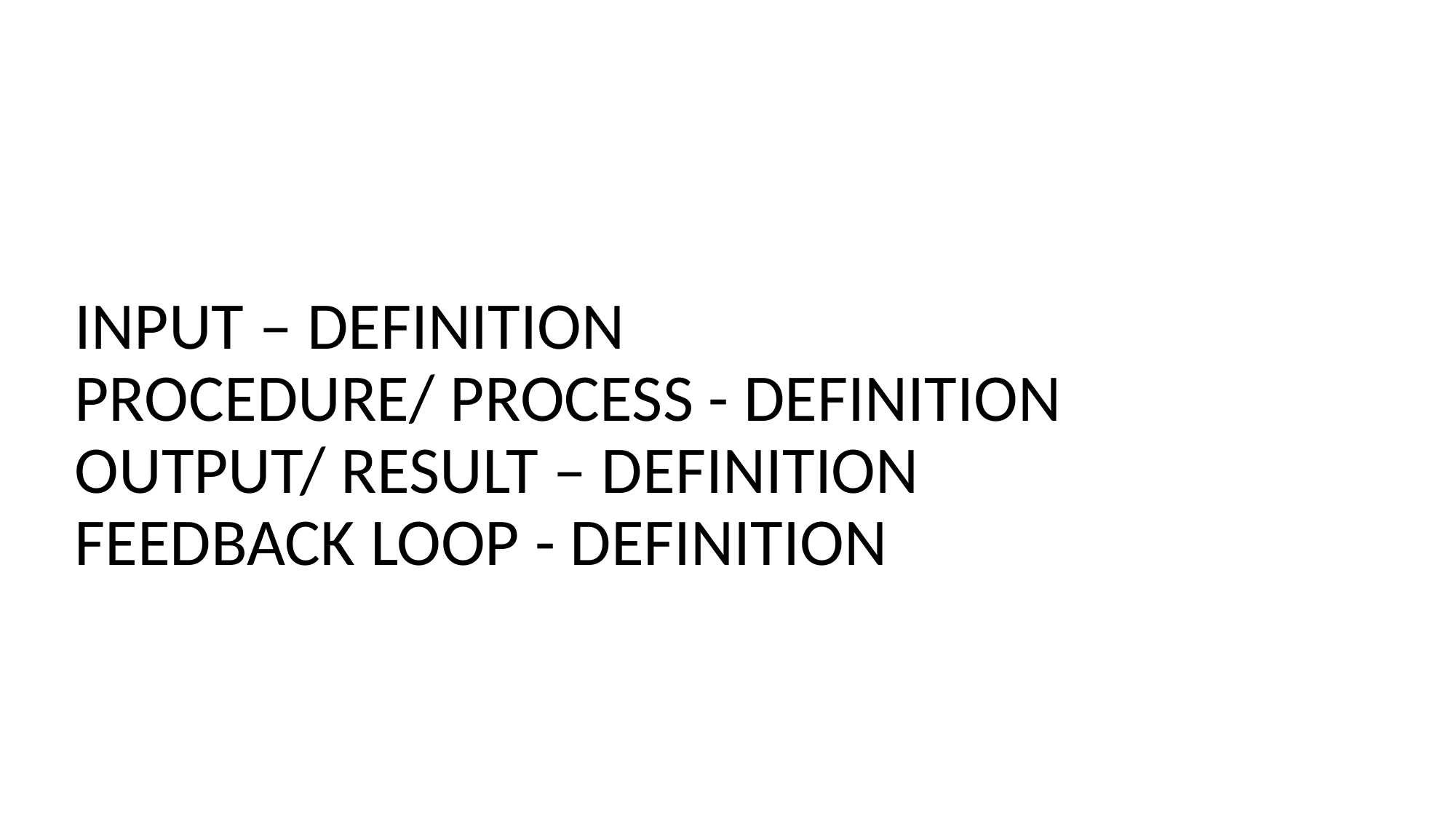

# INPUT – DEFINITION PROCEDURE/ PROCESS - DEFINITION OUTPUT/ RESULT – DEFINITION FEEDBACK LOOP - DEFINITION